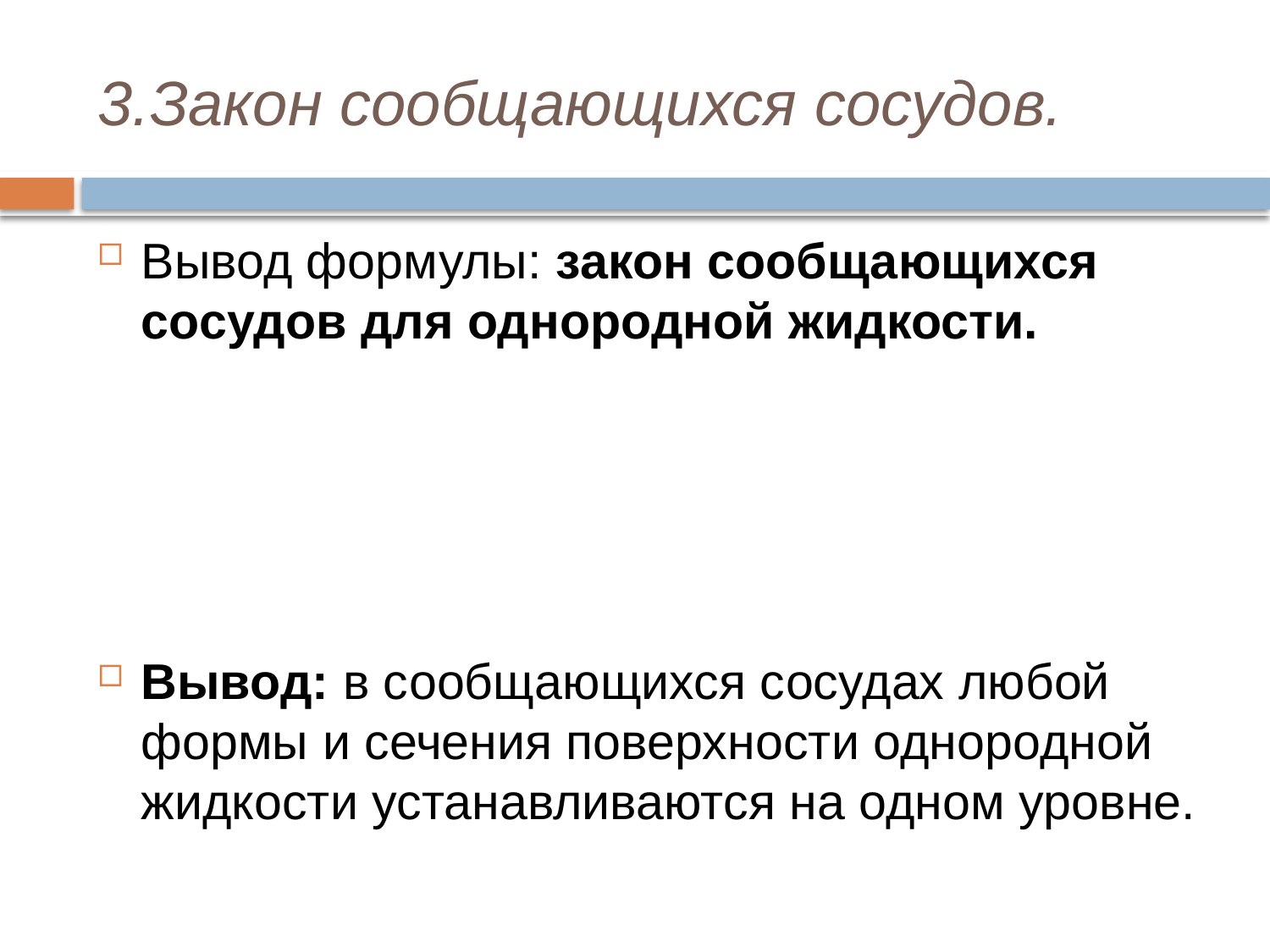

# 3.Закон сообщающихся сосудов.
Вывод формулы: закон сообщающихся сосудов для однородной жидкости.

Вывод: в сообщающихся сосудах любой формы и сечения поверхности однородной жидкости устанавливаются на одном уровне.